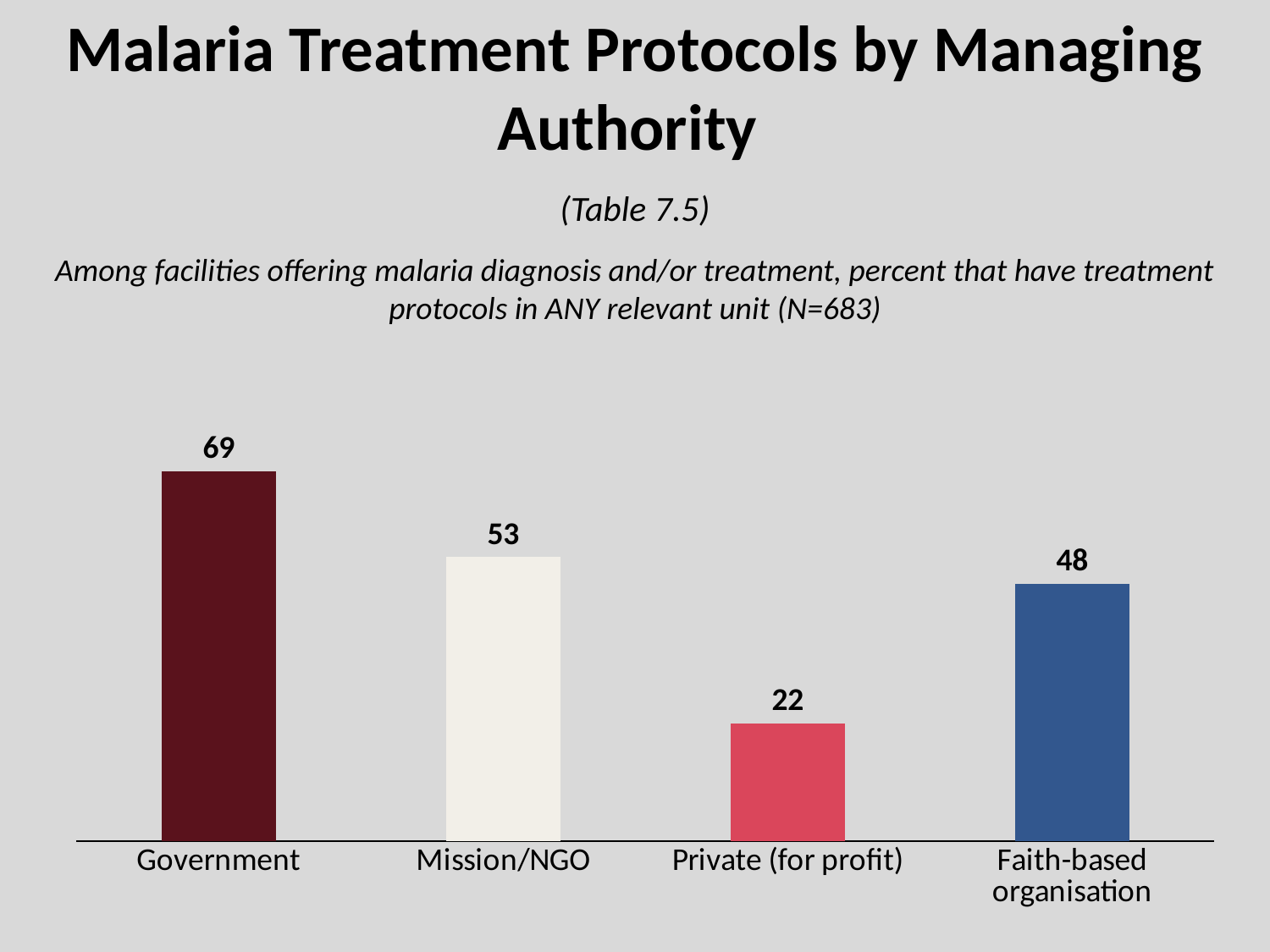

# Malaria Treatment Protocols by Managing Authority
(Table 7.5)
Among facilities offering malaria diagnosis and/or treatment, percent that have treatment protocols in ANY relevant unit (N=683)

### Chart

| Category |  |
|---|---|
| Government | 69.0 |
| Mission/NGO | 53.0 |
| Private (for profit) | 22.0 |
| Faith-based organisation | 48.0 |